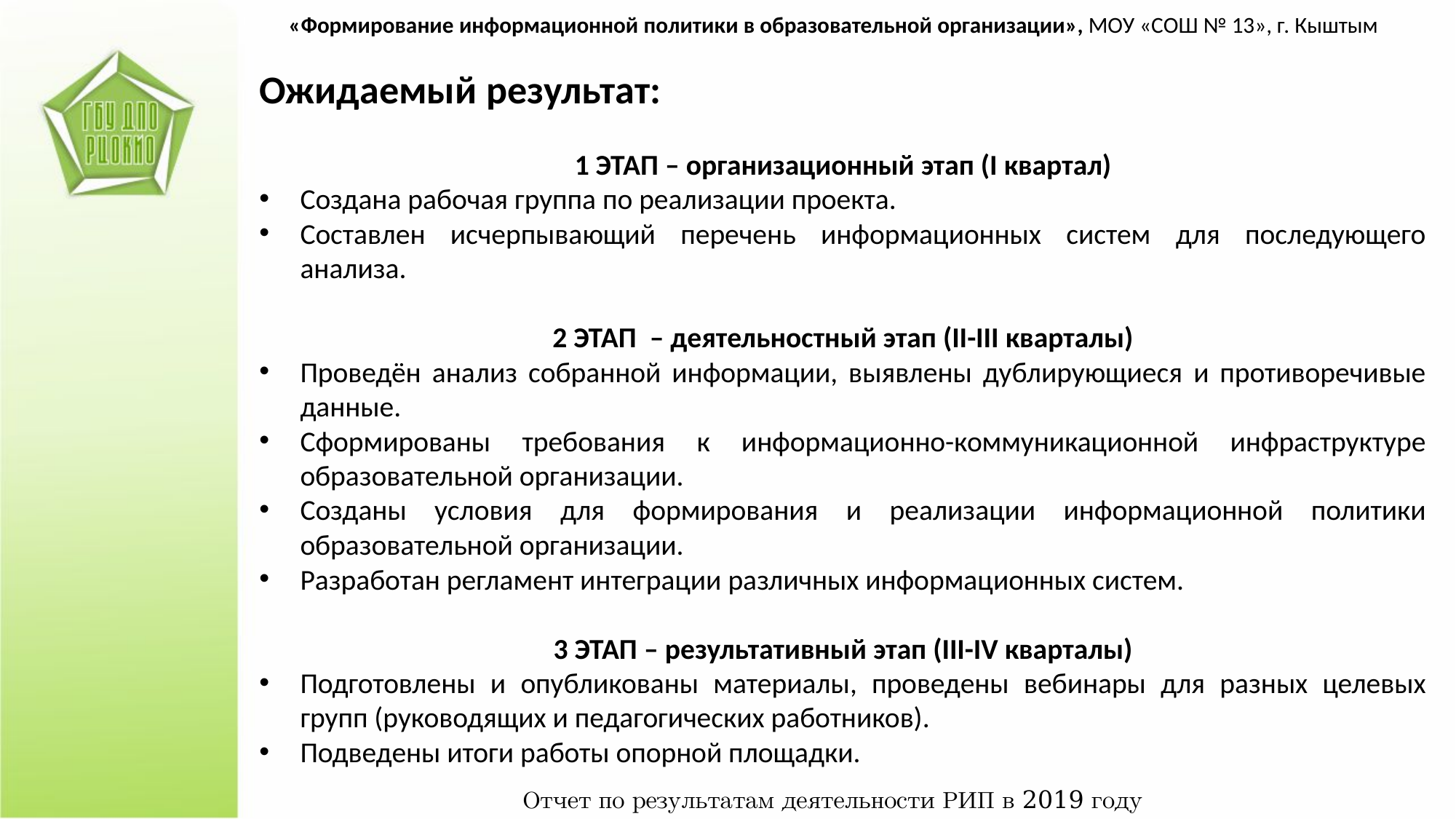

«Формирование информационной политики в образовательной организации», МОУ «СОШ № 13», г. Кыштым
Ожидаемый результат:

1 ЭТАП – организационный этап (I квартал)
Создана рабочая группа по реализации проекта.
Составлен исчерпывающий перечень информационных систем для последующего анализа.

2 ЭТАП  – деятельностный этап (II-III кварталы)
Проведён анализ собранной информации, выявлены дублирующиеся и противоречивые данные.
Сформированы требования к информационно-коммуникационной инфраструктуре образовательной организации.
Созданы условия для формирования и реализации информационной политики образовательной организации.
Разработан регламент интеграции различных информационных систем.

3 ЭТАП – результативный этап (III-IV кварталы)
Подготовлены и опубликованы материалы, проведены вебинары для разных целевых групп (руководящих и педагогических работников).
Подведены итоги работы опорной площадки.
Отчет по результатам деятельности РИП в 2019 году